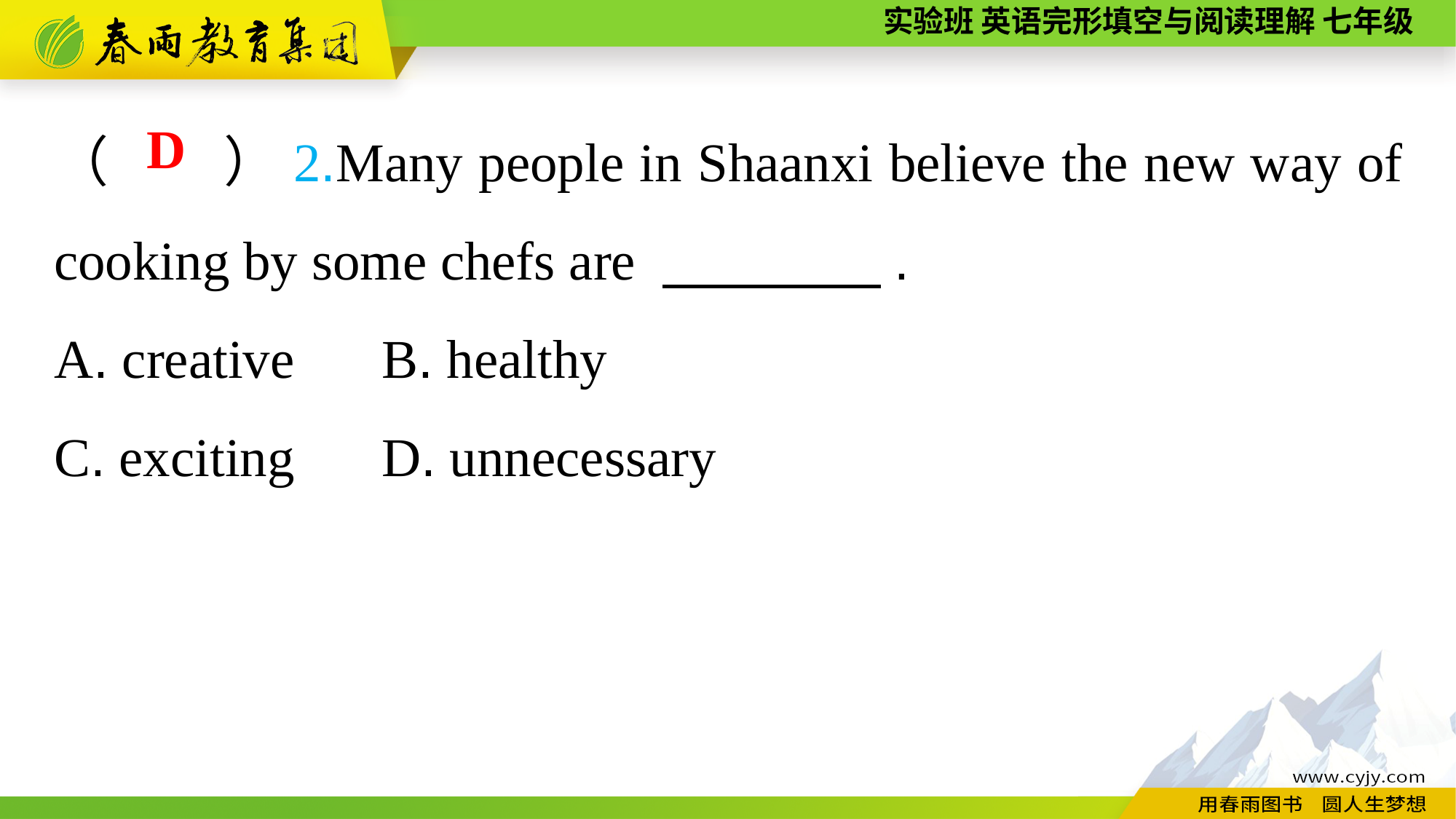

（　　）2.Many people in Shaanxi believe the new way of cooking by some chefs are 　　　　.
A. creative	B. healthy
C. exciting	D. unnecessary
D